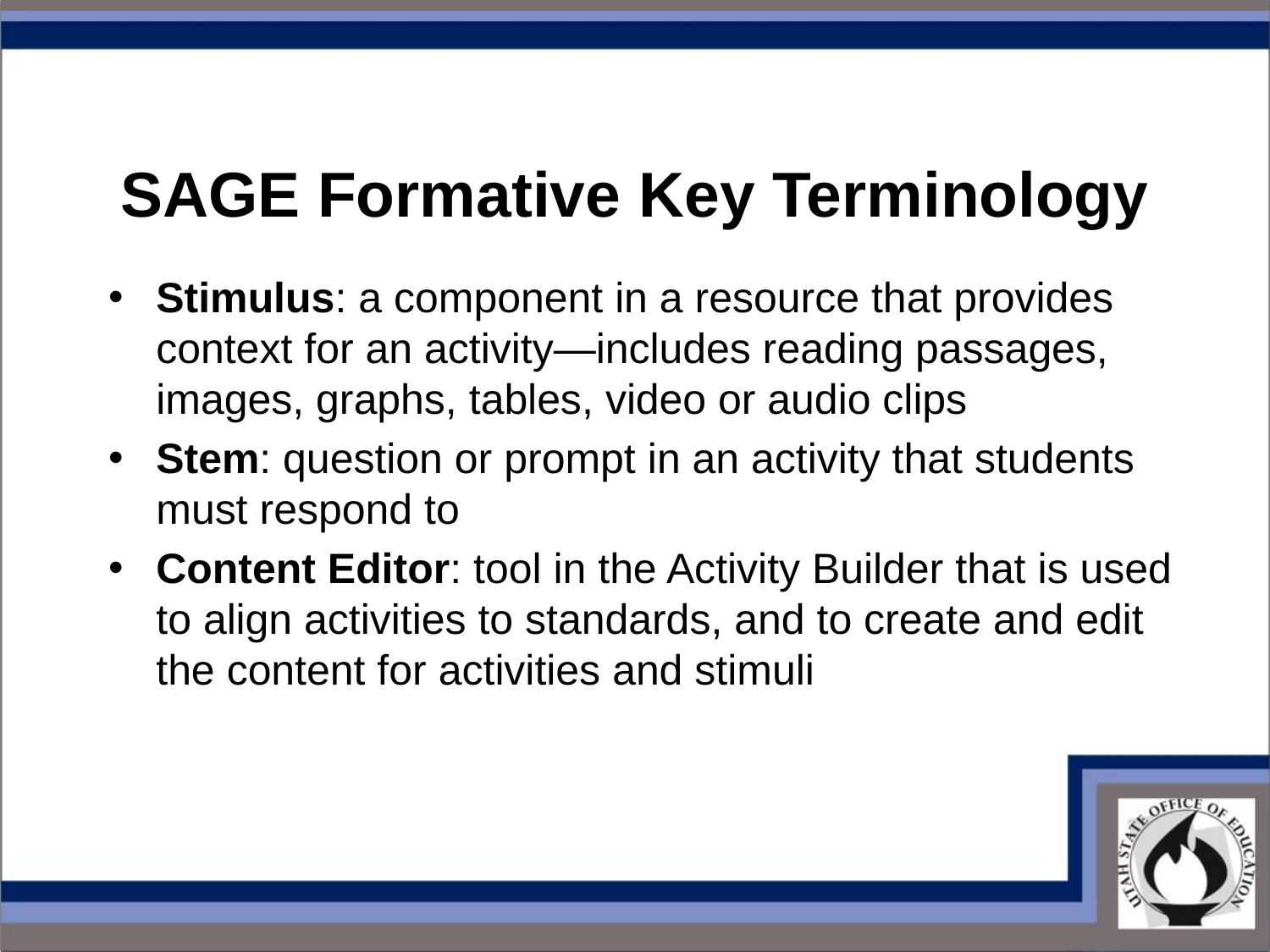

# SAGE Formative Key Terminology
Stimulus: a component in a resource that provides context for an activity—includes reading passages, images, graphs, tables, video or audio clips
Stem: question or prompt in an activity that students must respond to
Content Editor: tool in the Activity Builder that is used to align activities to standards, and to create and edit the content for activities and stimuli